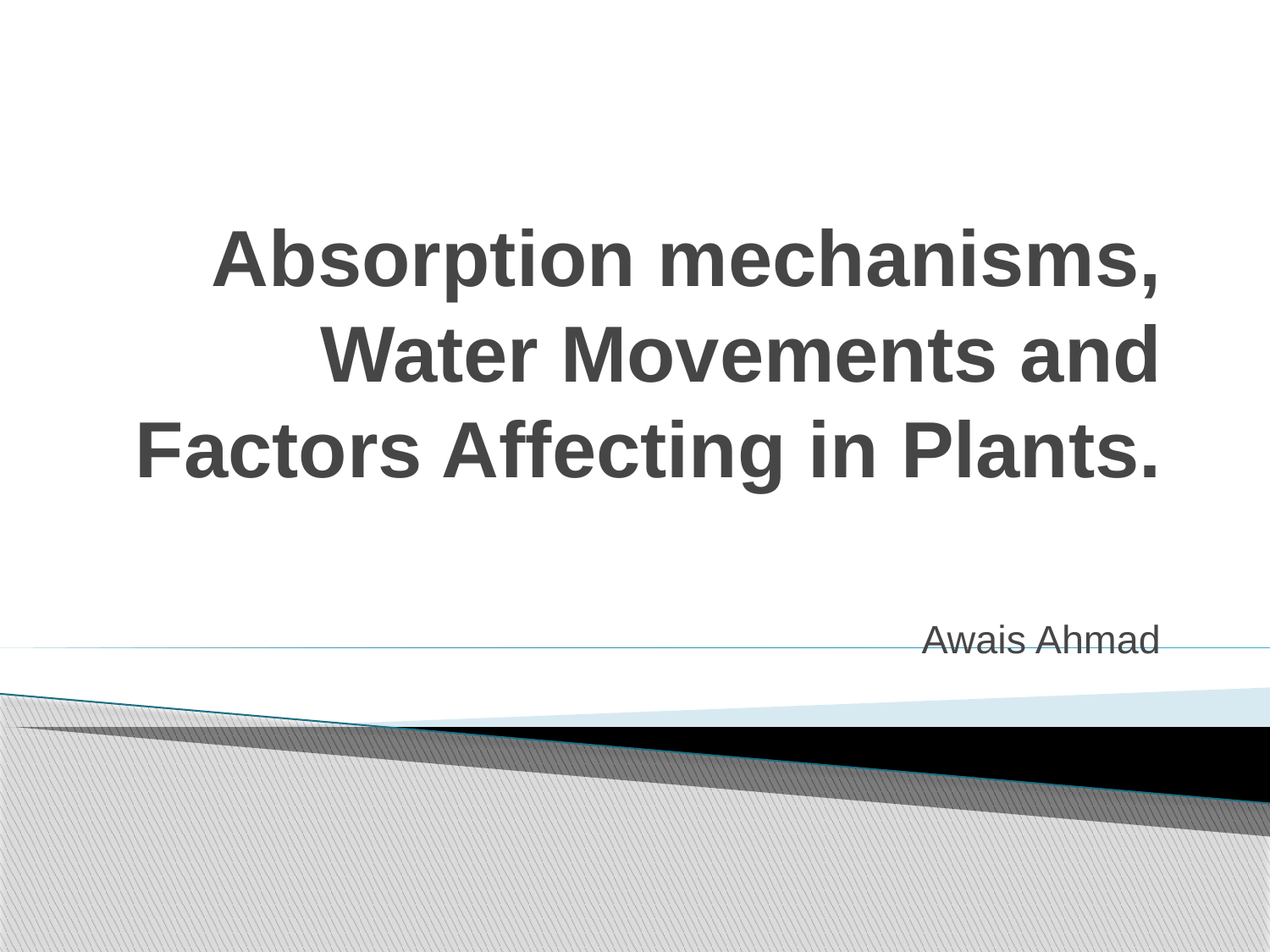

# Absorption mechanisms, Water Movements and Factors Affecting in Plants.

Awais Ahmad